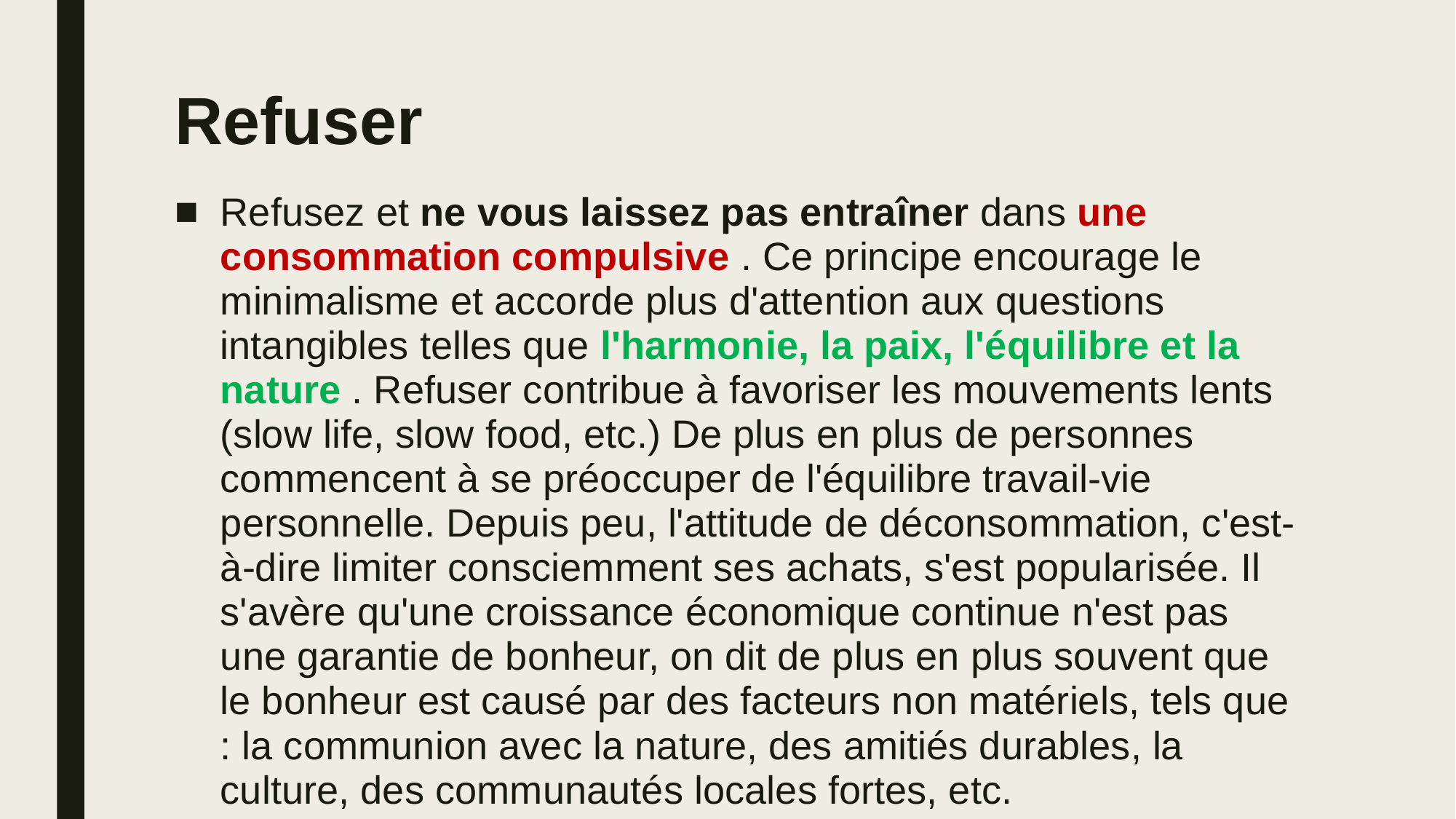

# Refuser
Refusez et ne vous laissez pas entraîner dans une consommation compulsive . Ce principe encourage le minimalisme et accorde plus d'attention aux questions intangibles telles que l'harmonie, la paix, l'équilibre et la nature . Refuser contribue à favoriser les mouvements lents (slow life, slow food, etc.) De plus en plus de personnes commencent à se préoccuper de l'équilibre travail-vie personnelle. Depuis peu, l'attitude de déconsommation, c'est-à-dire limiter consciemment ses achats, s'est popularisée. Il s'avère qu'une croissance économique continue n'est pas une garantie de bonheur, on dit de plus en plus souvent que le bonheur est causé par des facteurs non matériels, tels que : la communion avec la nature, des amitiés durables, la culture, des communautés locales fortes, etc.